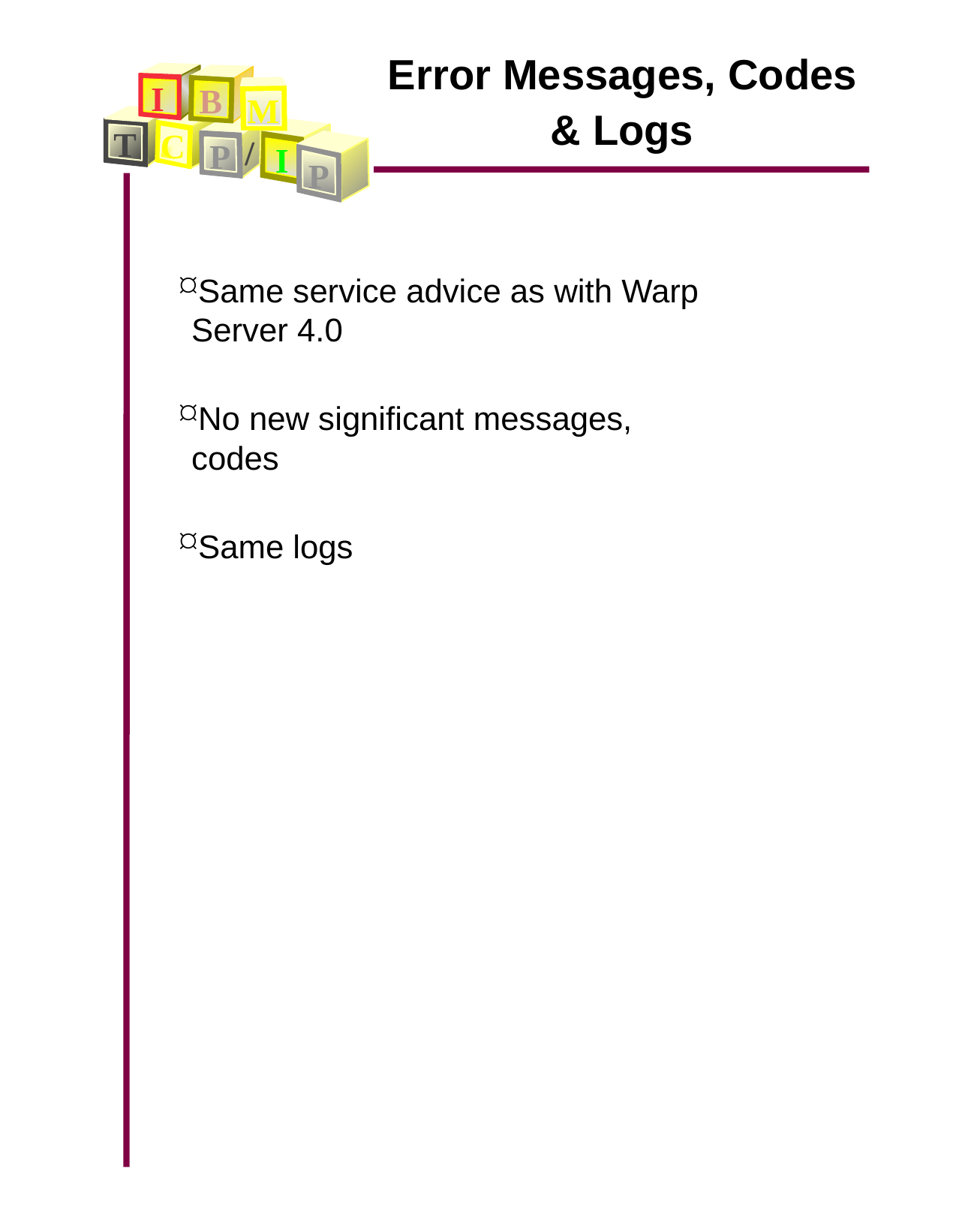

Error Messages, Codes & Logs

I

B

M

T
C

/

P

I

P

Same service advice as with Warp Server 4.0

No new significant messages, codes

Same logs